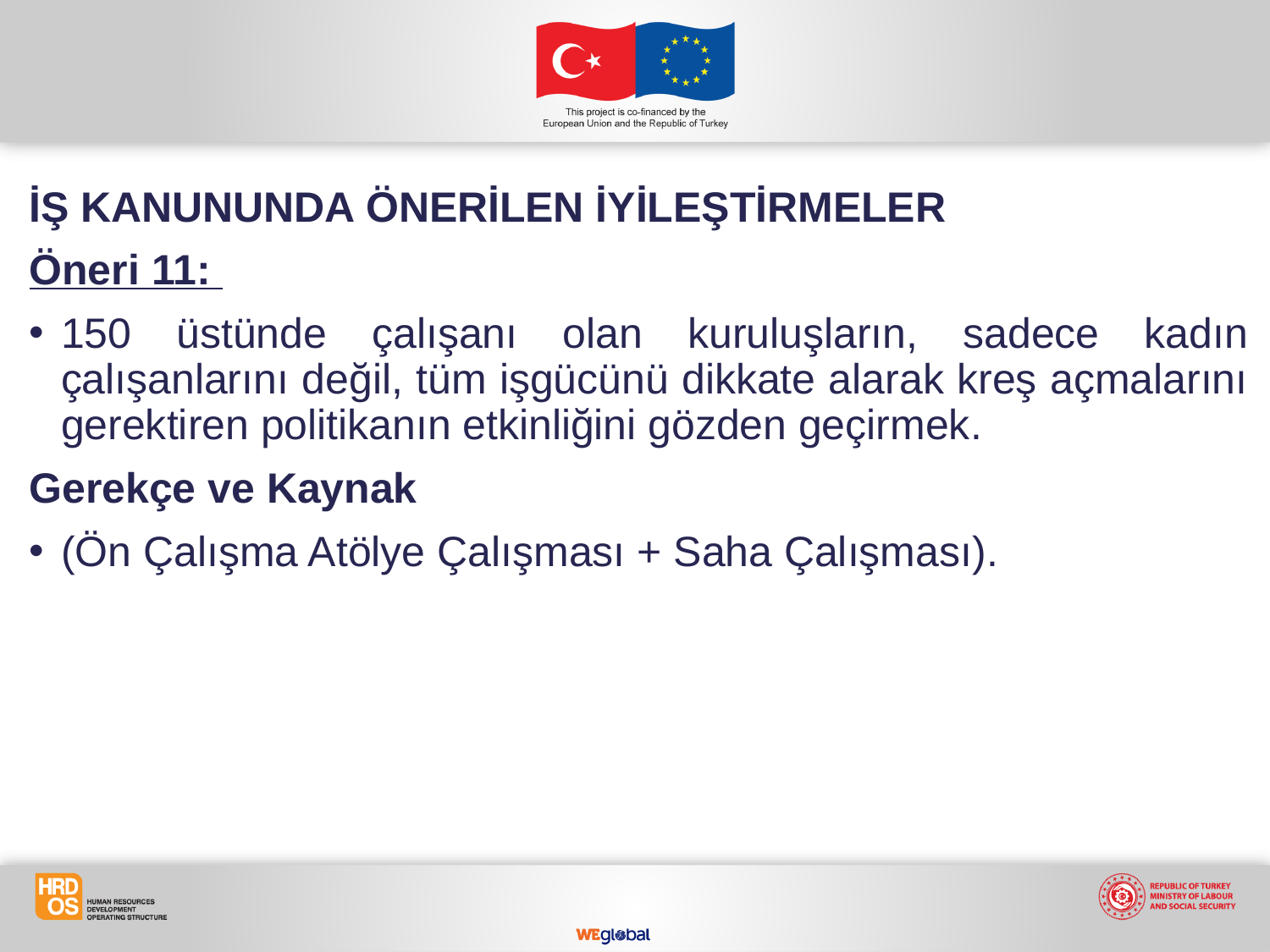

İŞ KANUNUNDA ÖNERİLEN İYİLEŞTİRMELER
Öneri 11:
150 üstünde çalışanı olan kuruluşların, sadece kadın çalışanlarını değil, tüm işgücünü dikkate alarak kreş açmalarını gerektiren politikanın etkinliğini gözden geçirmek.
Gerekçe ve Kaynak
(Ön Çalışma Atölye Çalışması + Saha Çalışması).